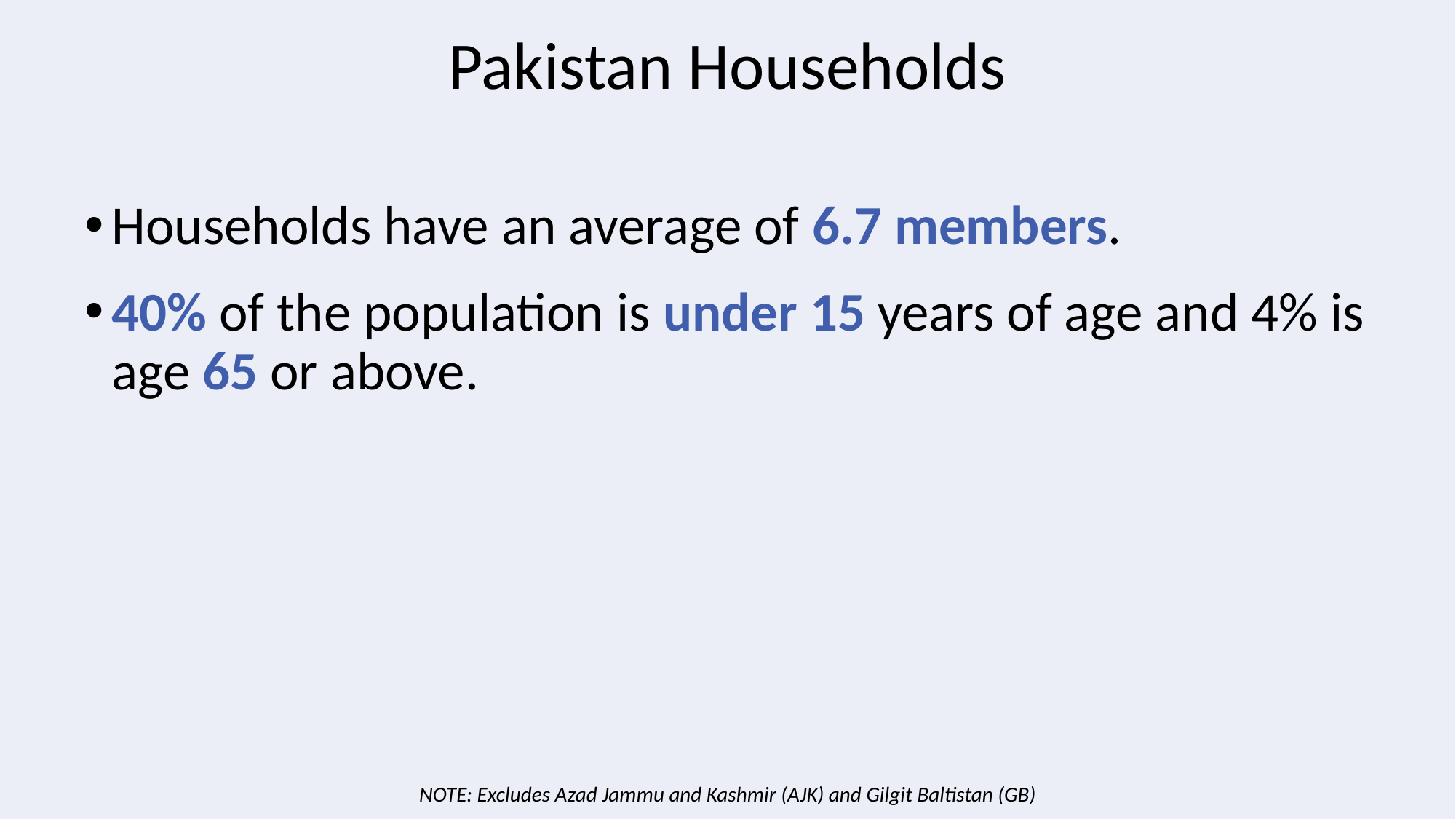

# Pakistan Households
Households have an average of 6.7 members.
40% of the population is under 15 years of age and 4% is age 65 or above.
NOTE: Excludes Azad Jammu and Kashmir (AJK) and Gilgit Baltistan (GB)